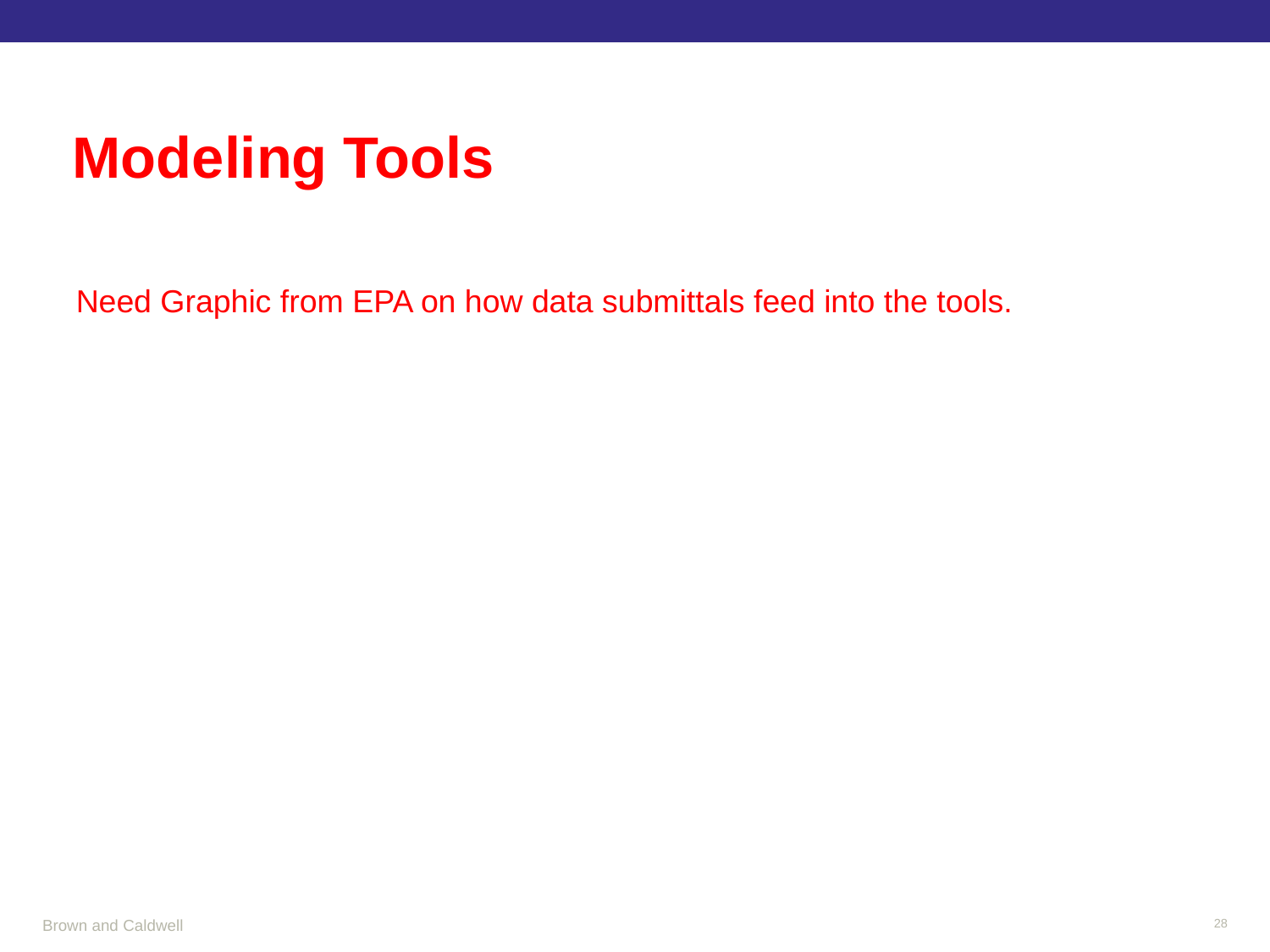

Modeling Tools
Need Graphic from EPA on how data submittals feed into the tools.
28
Brown and Caldwell